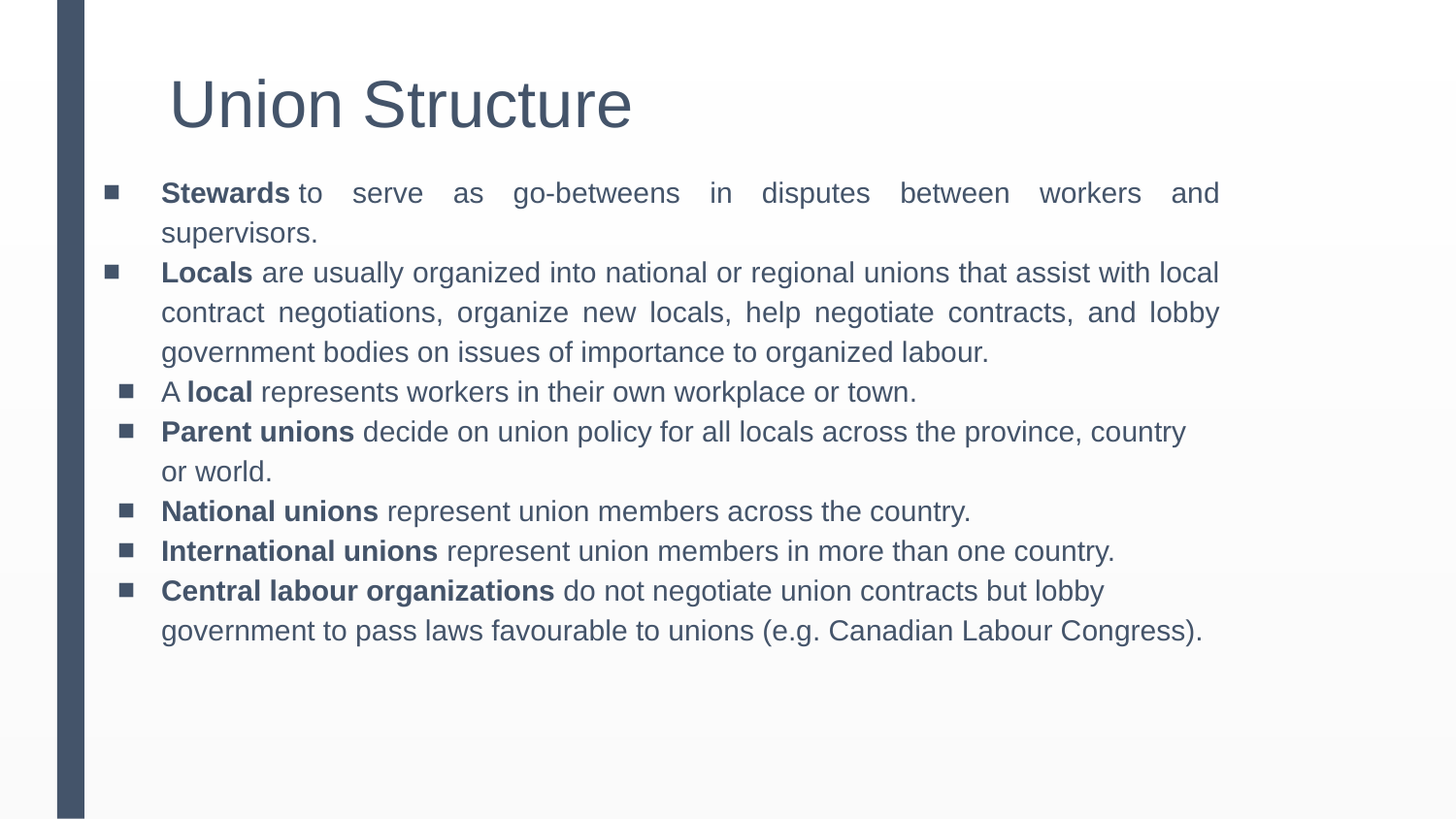

# Union Structure
Stewards to serve as go-betweens in disputes between workers and supervisors.
Locals are usually organized into national or regional unions that assist with local contract negotiations, organize new locals, help negotiate contracts, and lobby government bodies on issues of importance to organized labour.
A local represents workers in their own workplace or town.
Parent unions decide on union policy for all locals across the province, country or world.
National unions represent union members across the country.
International unions represent union members in more than one country.
Central labour organizations do not negotiate union contracts but lobby government to pass laws favourable to unions (e.g. Canadian Labour Congress).